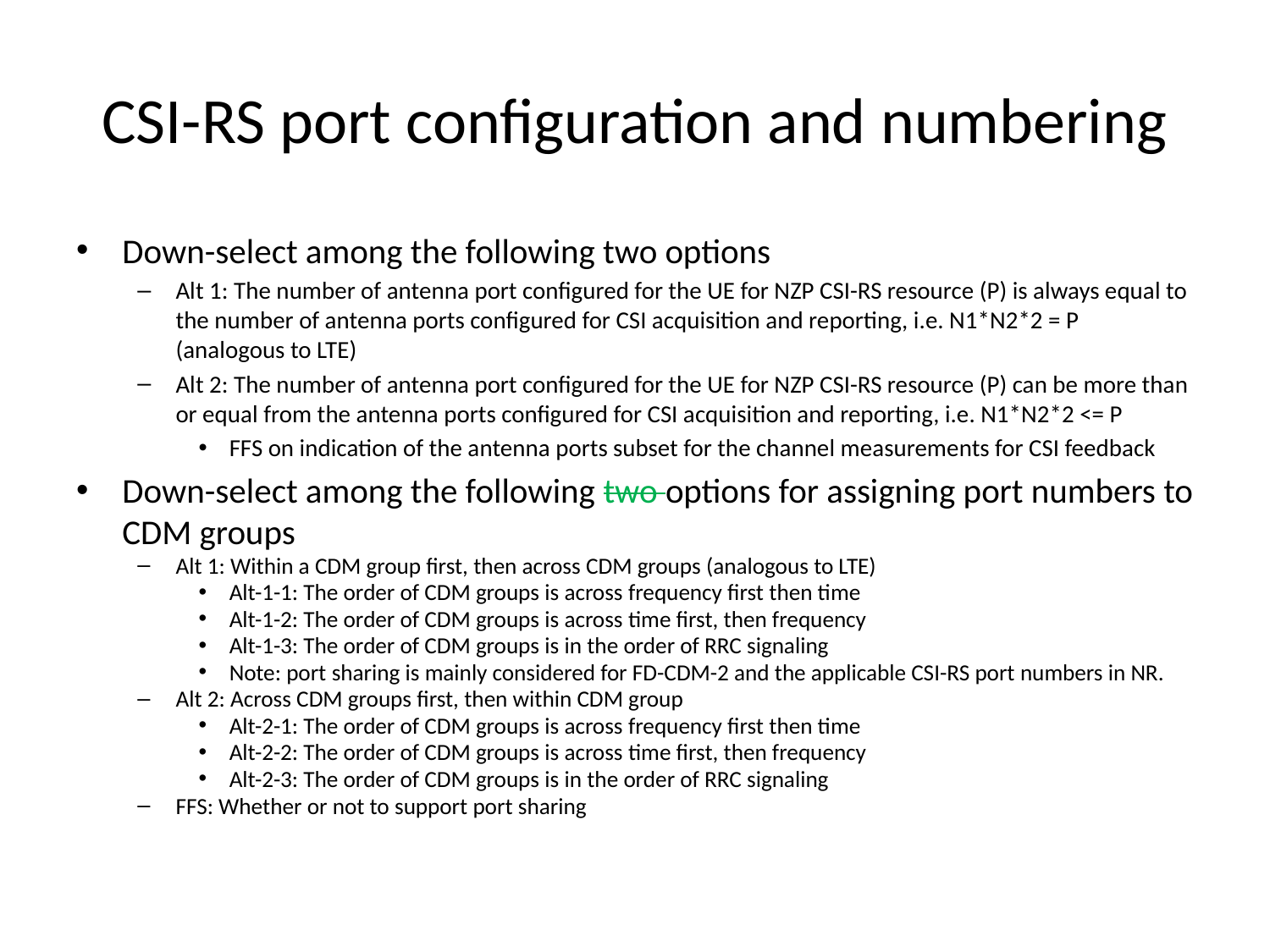

# CSI-RS port configuration and numbering
Down-select among the following two options
Alt 1: The number of antenna port configured for the UE for NZP CSI-RS resource (P) is always equal to the number of antenna ports configured for CSI acquisition and reporting, i.e. N1*N2*2 = P (analogous to LTE)
Alt 2: The number of antenna port configured for the UE for NZP CSI-RS resource (P) can be more than or equal from the antenna ports configured for CSI acquisition and reporting, i.e. N1*N2*2 <= P
FFS on indication of the antenna ports subset for the channel measurements for CSI feedback
Down-select among the following two options for assigning port numbers to CDM groups
Alt 1: Within a CDM group first, then across CDM groups (analogous to LTE)
Alt-1-1: The order of CDM groups is across frequency first then time
Alt-1-2: The order of CDM groups is across time first, then frequency
Alt-1-3: The order of CDM groups is in the order of RRC signaling
Note: port sharing is mainly considered for FD-CDM-2 and the applicable CSI-RS port numbers in NR.
Alt 2: Across CDM groups first, then within CDM group
Alt-2-1: The order of CDM groups is across frequency first then time
Alt-2-2: The order of CDM groups is across time first, then frequency
Alt-2-3: The order of CDM groups is in the order of RRC signaling
FFS: Whether or not to support port sharing